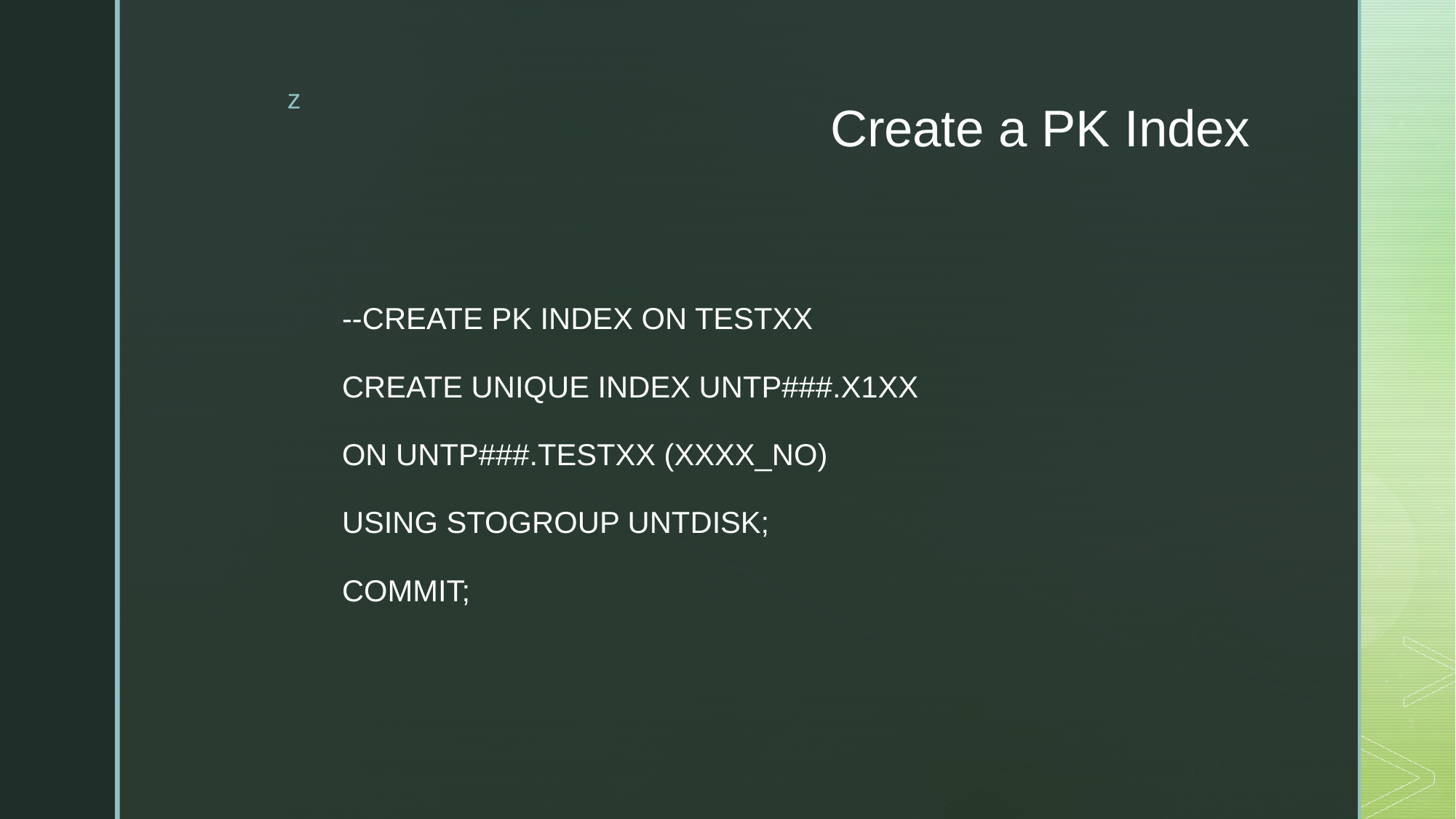

# Create a PK Index
--CREATE PK INDEX ON TESTXX
CREATE UNIQUE INDEX UNTP###.X1XX
ON UNTP###.TESTXX (XXXX_NO)
USING STOGROUP UNTDISK;
COMMIT;